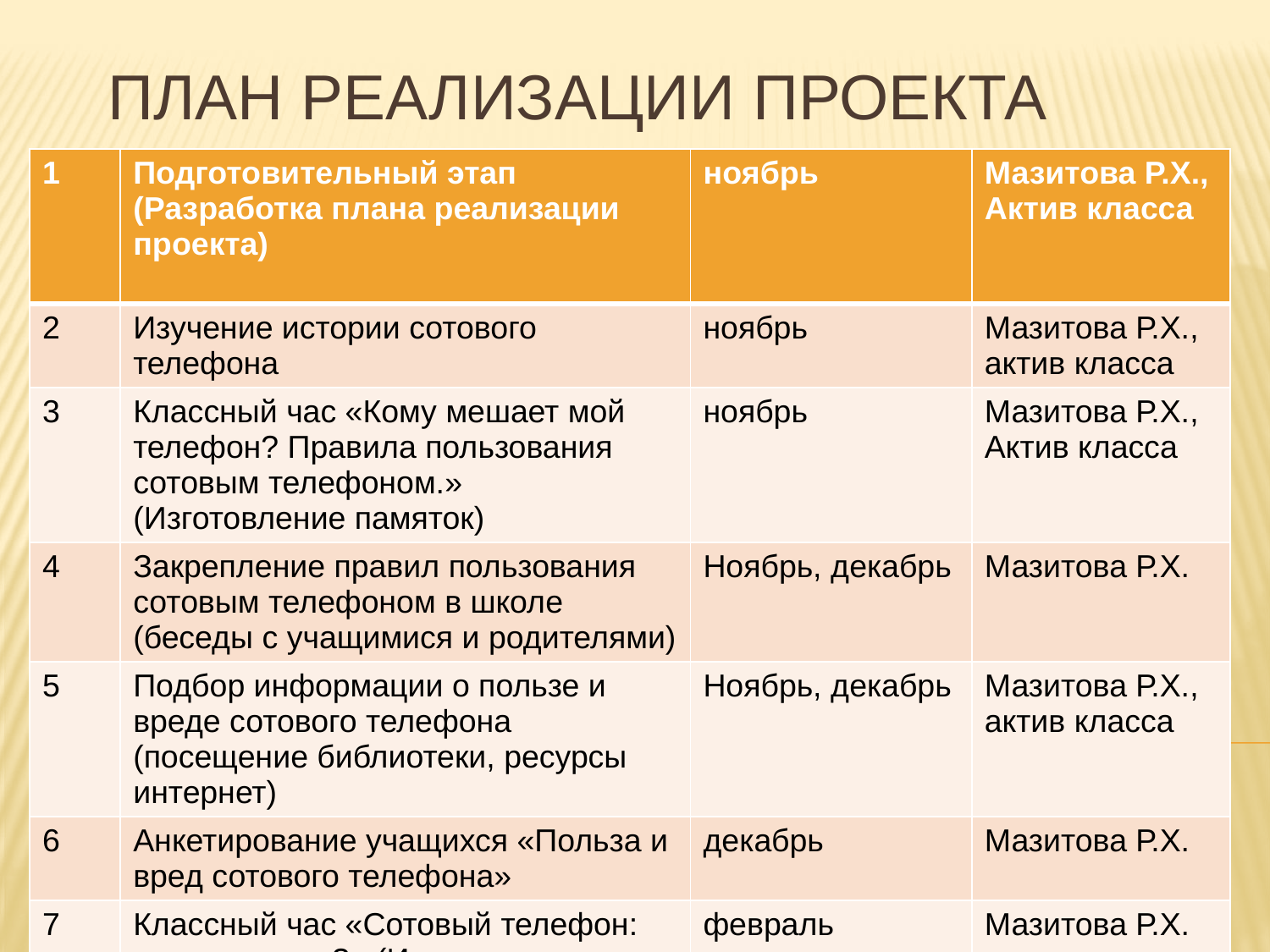

# План реализации проекта
| 1 | Подготовительный этап (Разработка плана реализации проекта) | ноябрь | Мазитова Р.Х., Актив класса |
| --- | --- | --- | --- |
| 2 | Изучение истории сотового телефона | ноябрь | Мазитова Р.Х., актив класса |
| 3 | Классный час «Кому мешает мой телефон? Правила пользования сотовым телефоном.» (Изготовление памяток) | ноябрь | Мазитова Р.Х., Актив класса |
| 4 | Закрепление правил пользования сотовым телефоном в школе (беседы с учащимися и родителями) | Ноябрь, декабрь | Мазитова Р.Х. |
| 5 | Подбор информации о пользе и вреде сотового телефона (посещение библиотеки, ресурсы интернет) | Ноябрь, декабрь | Мазитова Р.Х., актив класса |
| 6 | Анкетирование учащихся «Польза и вред сотового телефона» | декабрь | Мазитова Р.Х. |
| 7 | Классный час «Сотовый телефон: друг или враг?» (Изготовление памяток) | февраль | Мазитова Р.Х. |
| 8 | Пропаганда ЗОЖ в начальных классах «Хочешь быть здоров? Правильно пользуйся сотовым телефоном!» | февраль | Мазитова Р.Х., Актив класса |
| 9 | Подведение итогов. Оформление проекта) | февраль | Мазитова Р.Х., Актив класса |